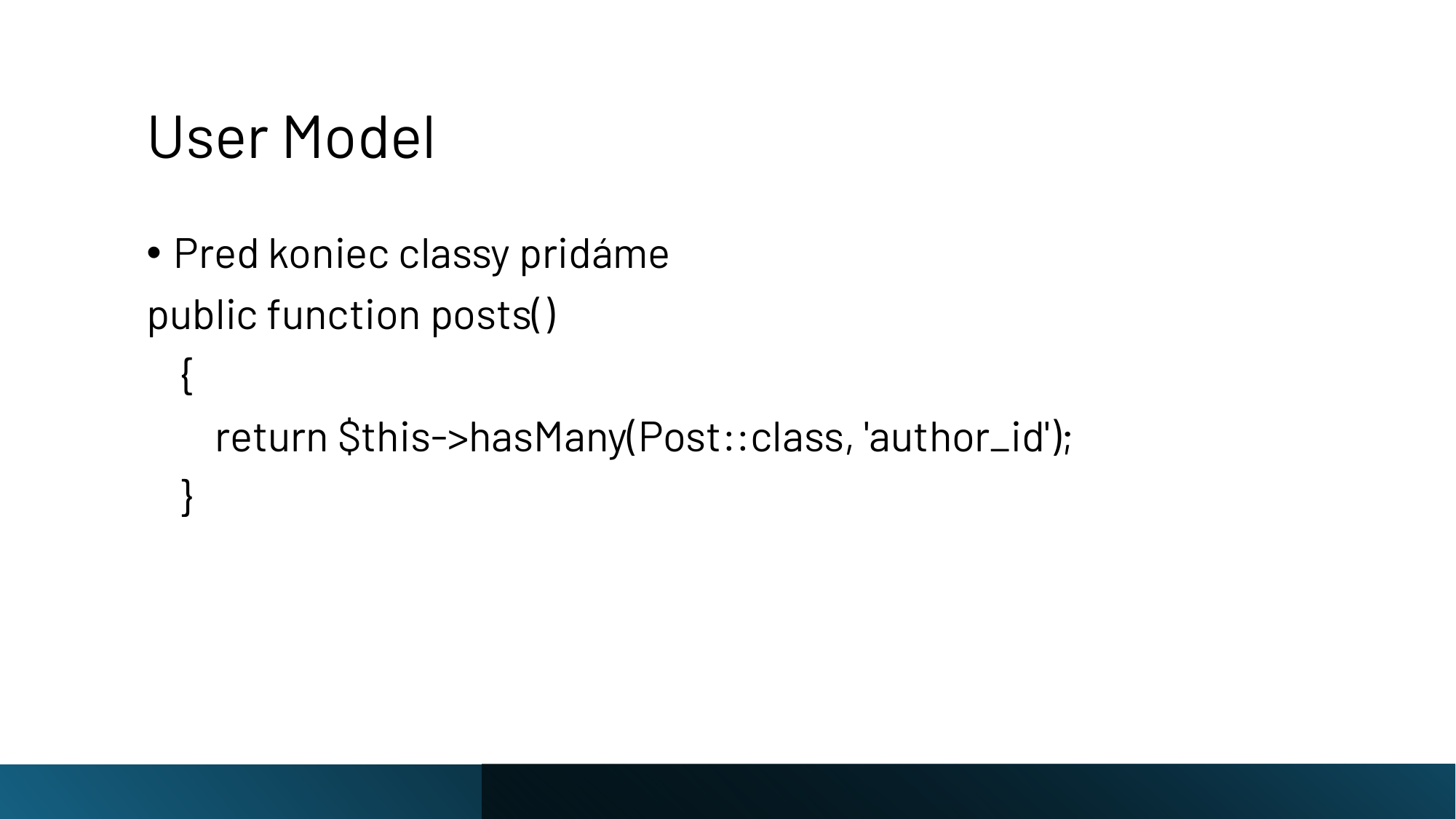

# User Model
Pred koniec classy pridáme
public function posts()
    {
        return $this->hasMany(Post::class, 'author_id');
    }